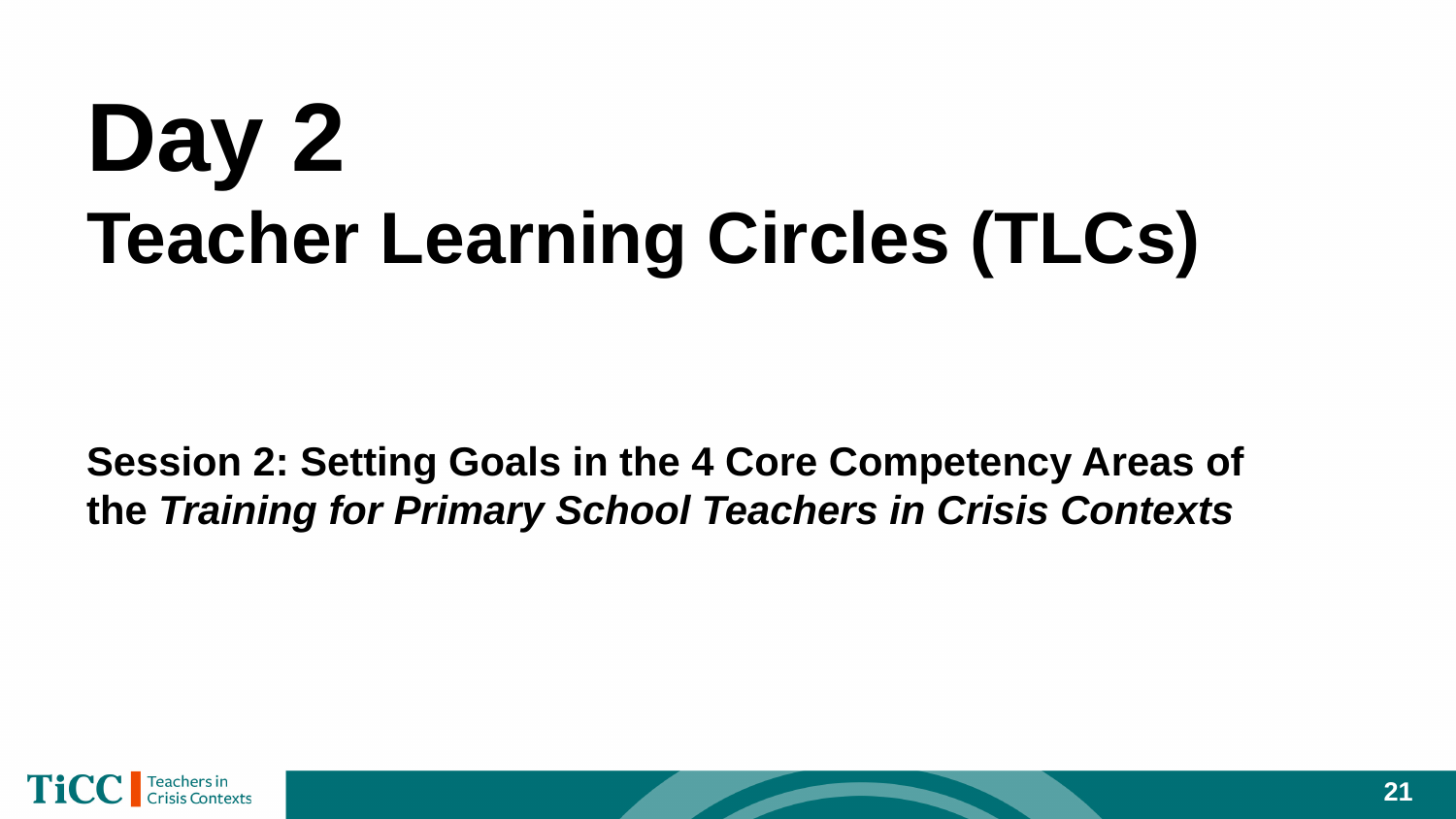

# Day 2
Teacher Learning Circles (TLCs)
Session 2: Setting Goals in the 4 Core Competency Areas of the Training for Primary School Teachers in Crisis Contexts
21